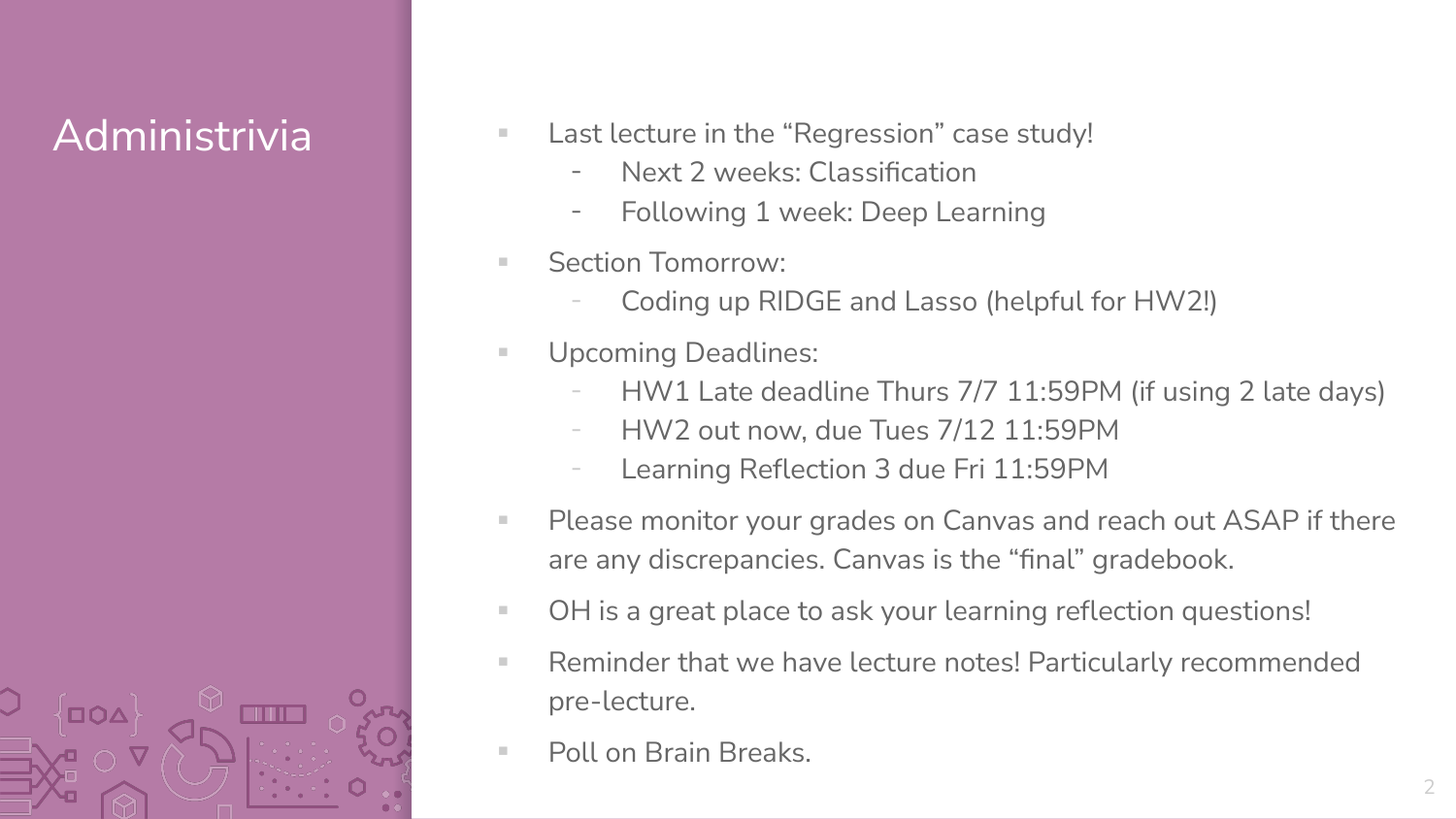

# Administrivia
Last lecture in the “Regression” case study!
Next 2 weeks: Classification
Following 1 week: Deep Learning
Section Tomorrow:
Coding up RIDGE and Lasso (helpful for HW2!)
Upcoming Deadlines:
HW1 Late deadline Thurs 7/7 11:59PM (if using 2 late days)
HW2 out now, due Tues 7/12 11:59PM
Learning Reflection 3 due Fri 11:59PM
Please monitor your grades on Canvas and reach out ASAP if there are any discrepancies. Canvas is the “final” gradebook.
OH is a great place to ask your learning reflection questions!
Reminder that we have lecture notes! Particularly recommended pre-lecture.
Poll on Brain Breaks.
2